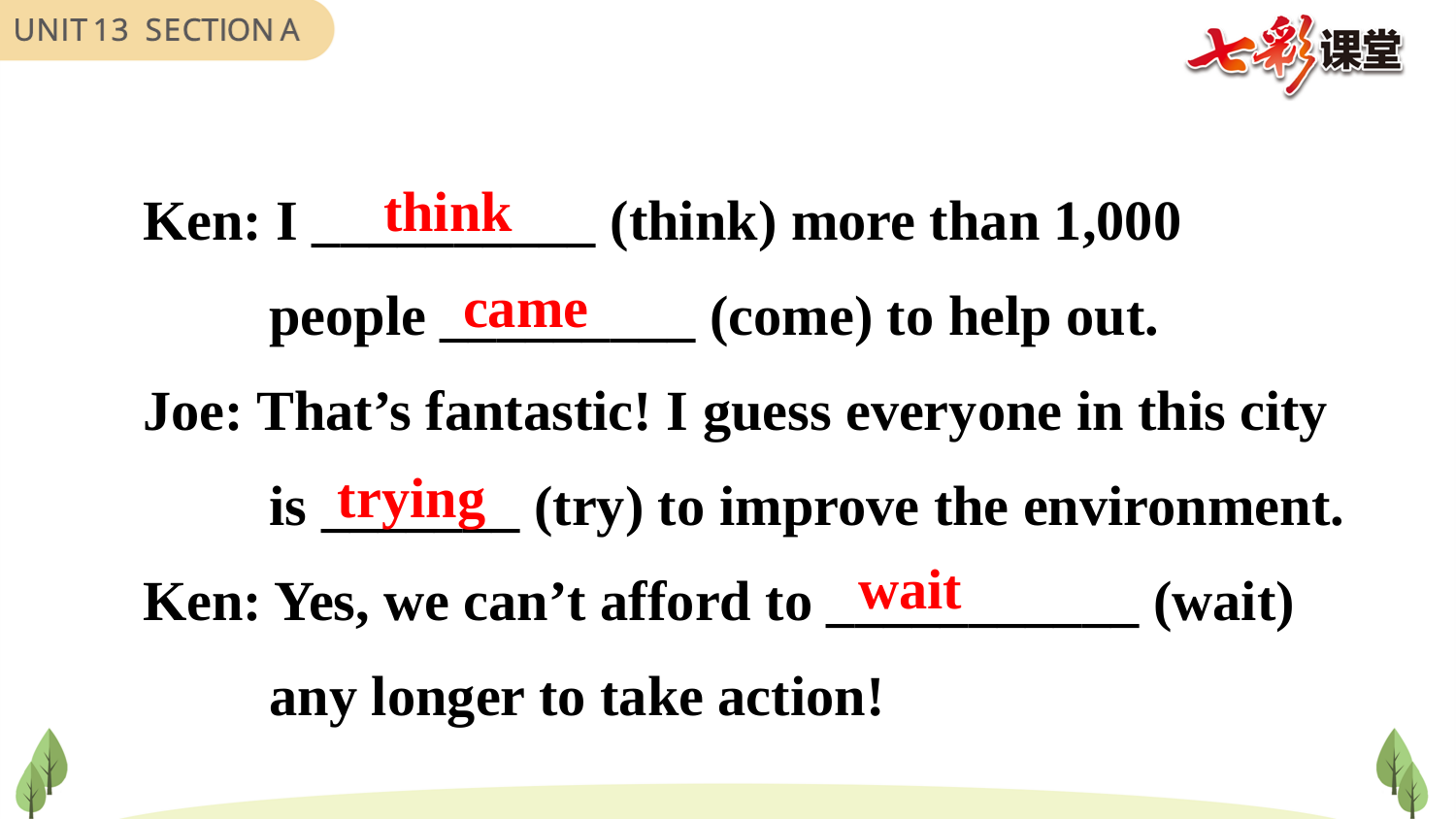

Ken: I __________ (think) more than 1,000
         people _________ (come) to help out.
Joe: That’s fantastic! I guess everyone in this city
         is _______ (try) to improve the environment.
Ken: Yes, we can’t afford to ___________ (wait)
         any longer to take action!
think
 came
trying
wait